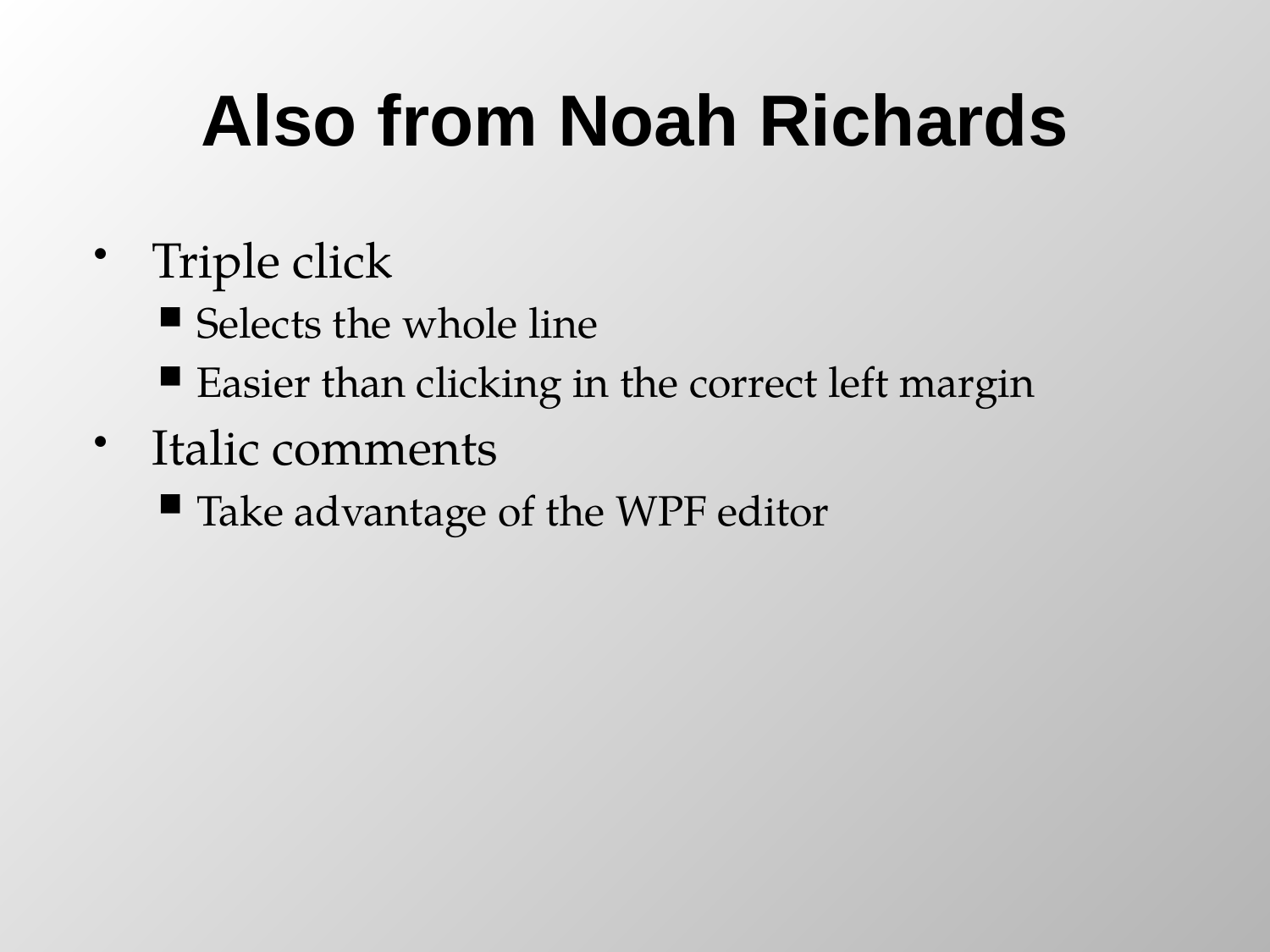

# Also from Noah Richards
Triple click
Selects the whole line
Easier than clicking in the correct left margin
Italic comments
Take advantage of the WPF editor